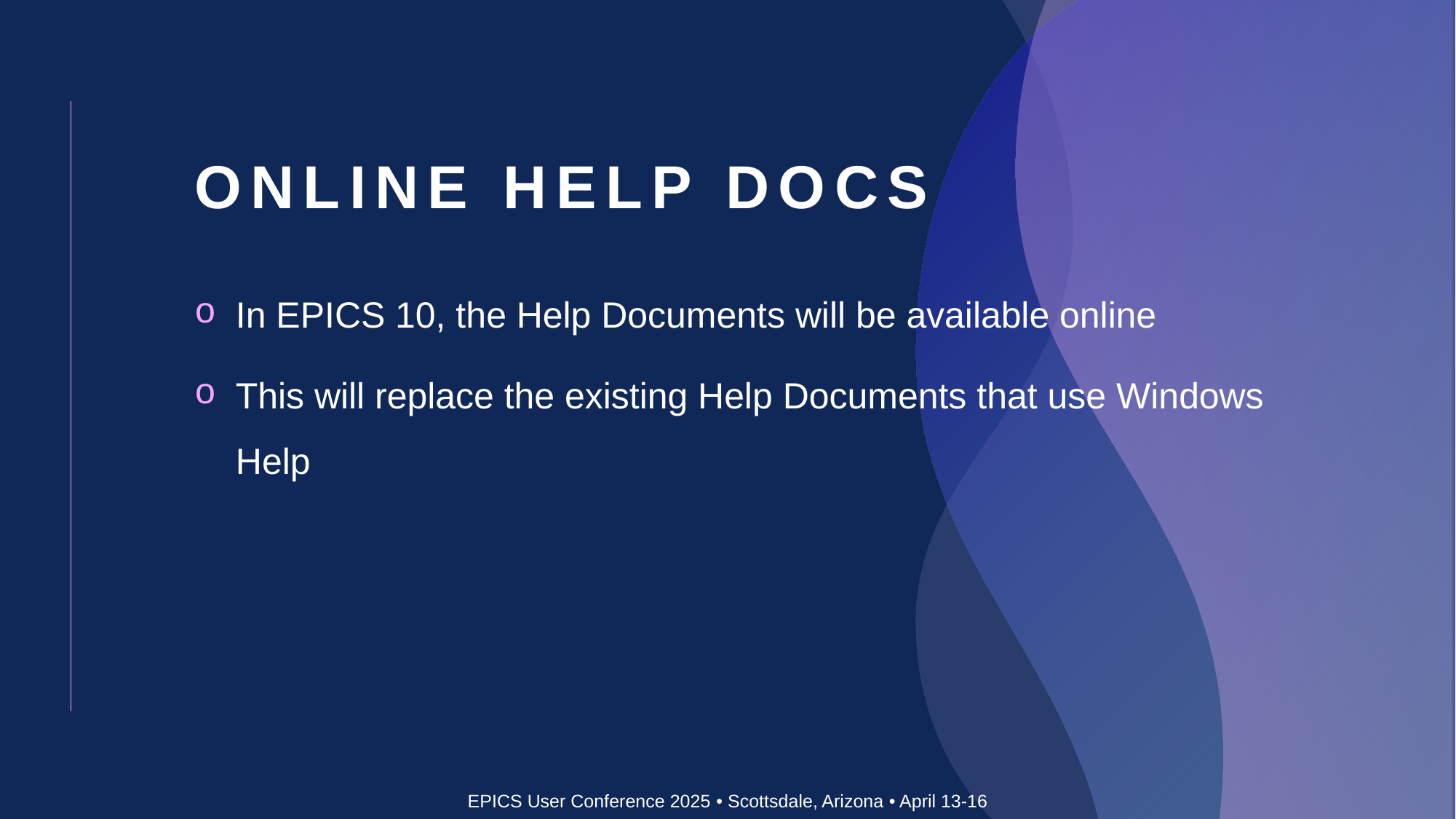

# Online Help Docs
In EPICS 10, the Help Documents will be available online
This will replace the existing Help Documents that use Windows Help